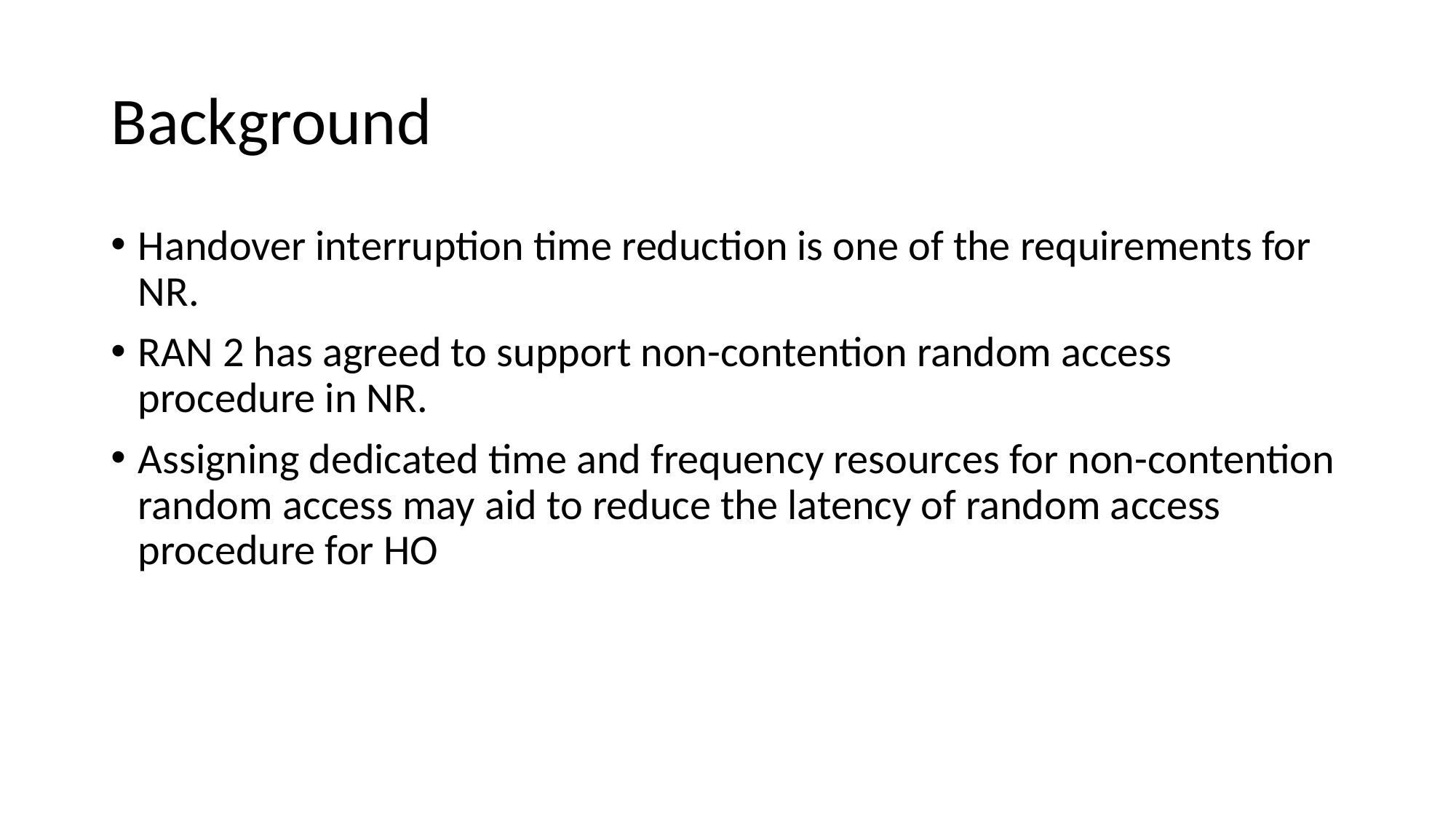

# Background
Handover interruption time reduction is one of the requirements for NR.
RAN 2 has agreed to support non-contention random access procedure in NR.
Assigning dedicated time and frequency resources for non-contention random access may aid to reduce the latency of random access procedure for HO